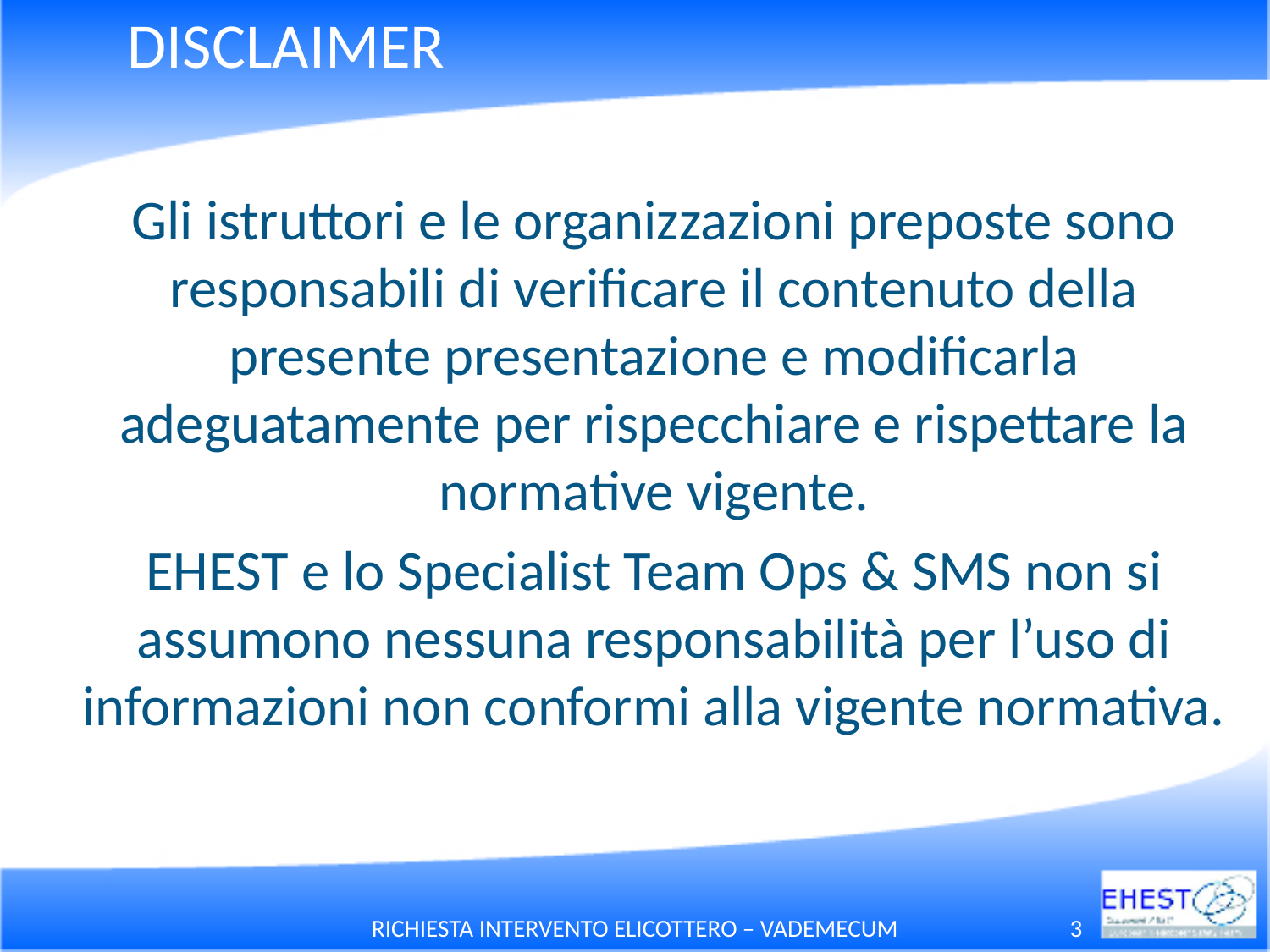

# DISCLAIMER
Gli istruttori e le organizzazioni preposte sono responsabili di verificare il contenuto della presente presentazione e modificarla adeguatamente per rispecchiare e rispettare la normative vigente.
EHEST e lo Specialist Team Ops & SMS non si assumono nessuna responsabilità per l’uso di informazioni non conformi alla vigente normativa.
RICHIESTA INTERVENTO ELICOTTERO – VADEMECUM
3